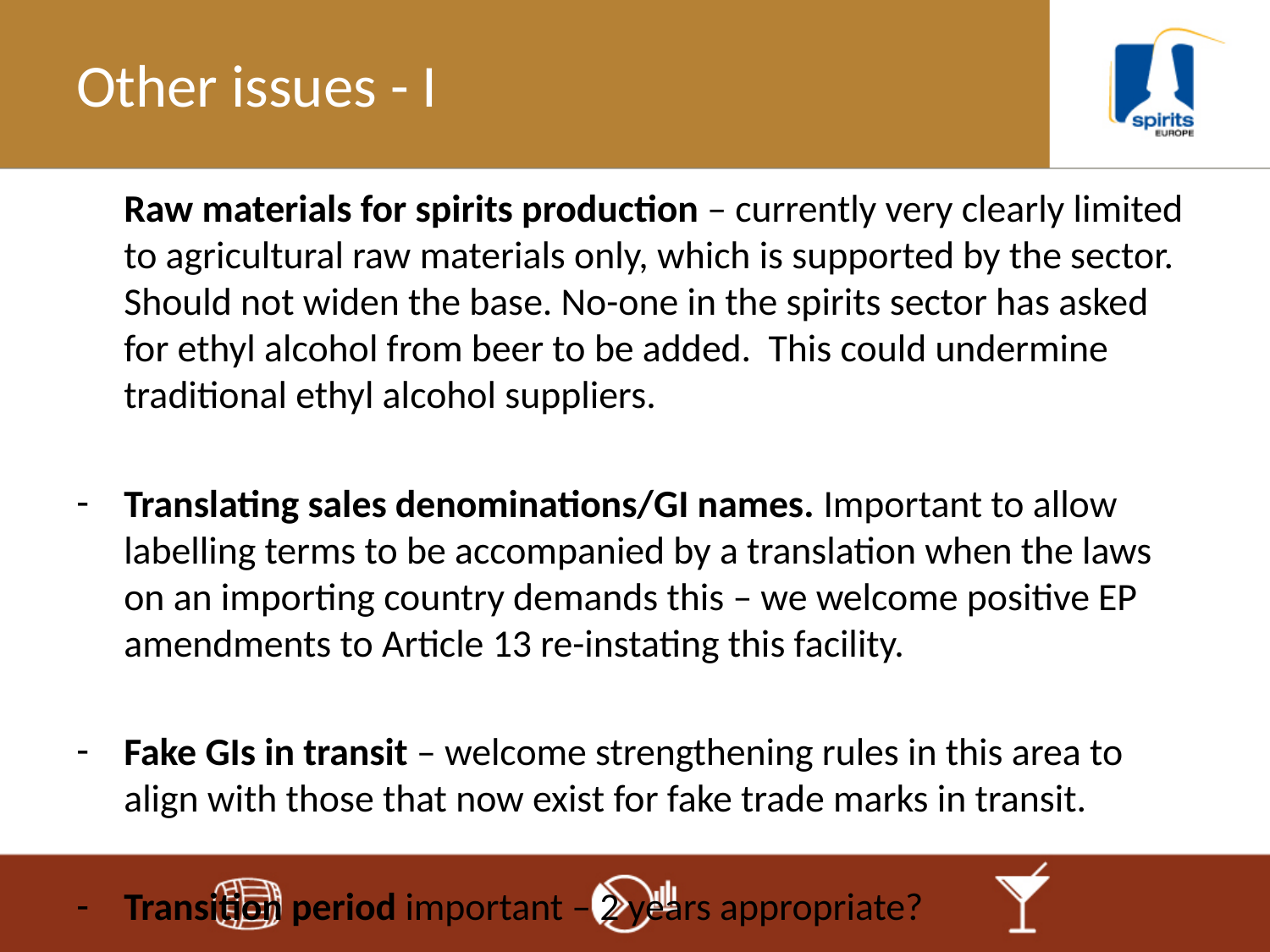

# Other issues - I
	Raw materials for spirits production – currently very clearly limited to agricultural raw materials only, which is supported by the sector. Should not widen the base. No-one in the spirits sector has asked for ethyl alcohol from beer to be added.  This could undermine traditional ethyl alcohol suppliers.

Translating sales denominations/GI names. Important to allow labelling terms to be accompanied by a translation when the laws on an importing country demands this – we welcome positive EP amendments to Article 13 re-instating this facility.

Fake GIs in transit – welcome strengthening rules in this area to align with those that now exist for fake trade marks in transit.

Transition period important – 2 years appropriate?